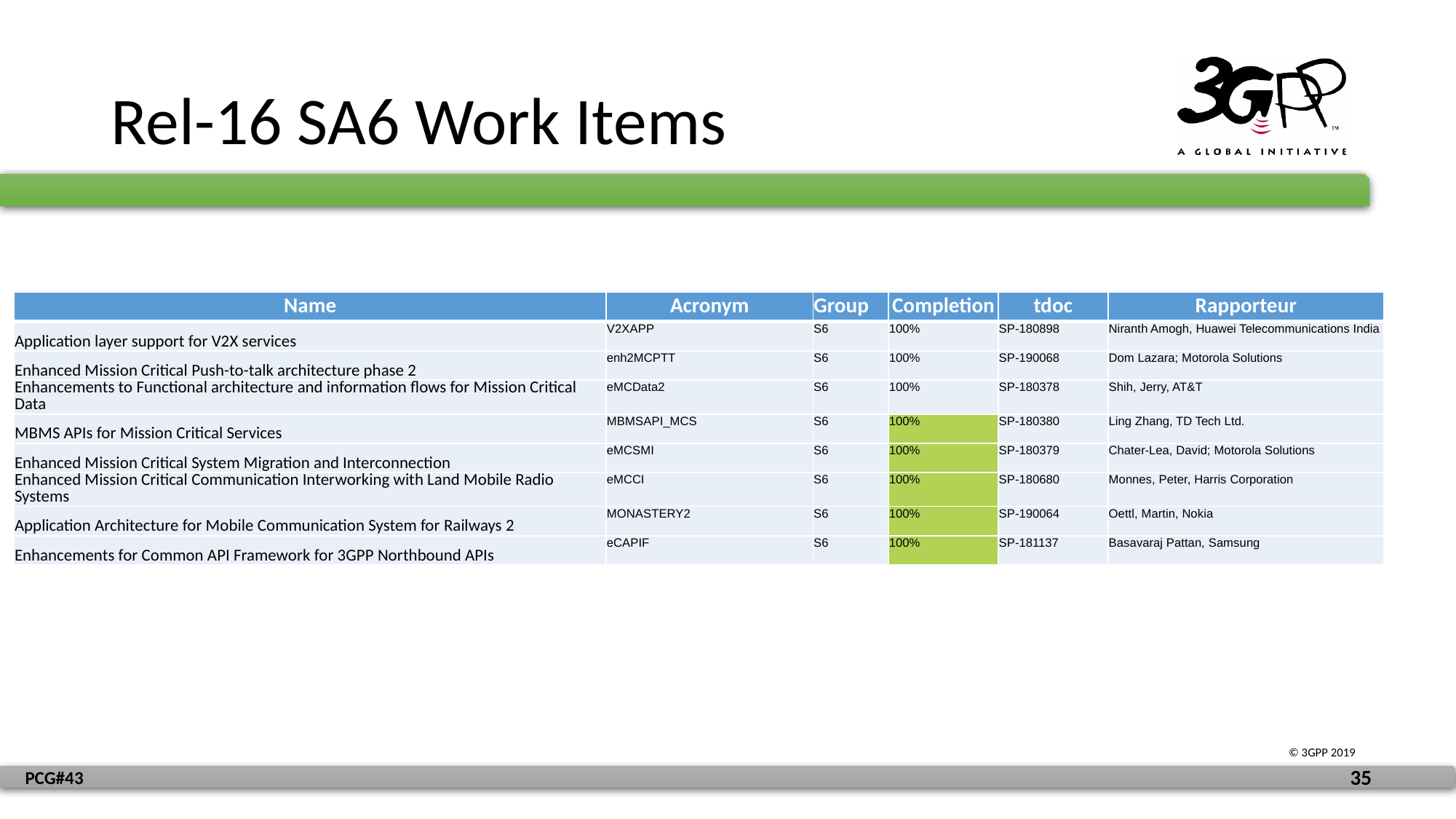

# Rel-16 SA6 Work Items
| Name | Acronym | Group | Completion | tdoc | Rapporteur |
| --- | --- | --- | --- | --- | --- |
| Application layer support for V2X services | V2XAPP | S6 | 100% | SP-180898 | Niranth Amogh, Huawei Telecommunications India |
| Enhanced Mission Critical Push-to-talk architecture phase 2 | enh2MCPTT | S6 | 100% | SP-190068 | Dom Lazara; Motorola Solutions |
| Enhancements to Functional architecture and information flows for Mission Critical Data | eMCData2 | S6 | 100% | SP-180378 | Shih, Jerry, AT&T |
| MBMS APIs for Mission Critical Services | MBMSAPI\_MCS | S6 | 100% | SP-180380 | Ling Zhang, TD Tech Ltd. |
| Enhanced Mission Critical System Migration and Interconnection | eMCSMI | S6 | 100% | SP-180379 | Chater-Lea, David; Motorola Solutions |
| Enhanced Mission Critical Communication Interworking with Land Mobile Radio Systems | eMCCI | S6 | 100% | SP-180680 | Monnes, Peter, Harris Corporation |
| Application Architecture for Mobile Communication System for Railways 2 | MONASTERY2 | S6 | 100% | SP-190064 | Oettl, Martin, Nokia |
| Enhancements for Common API Framework for 3GPP Northbound APIs | eCAPIF | S6 | 100% | SP-181137 | Basavaraj Pattan, Samsung |